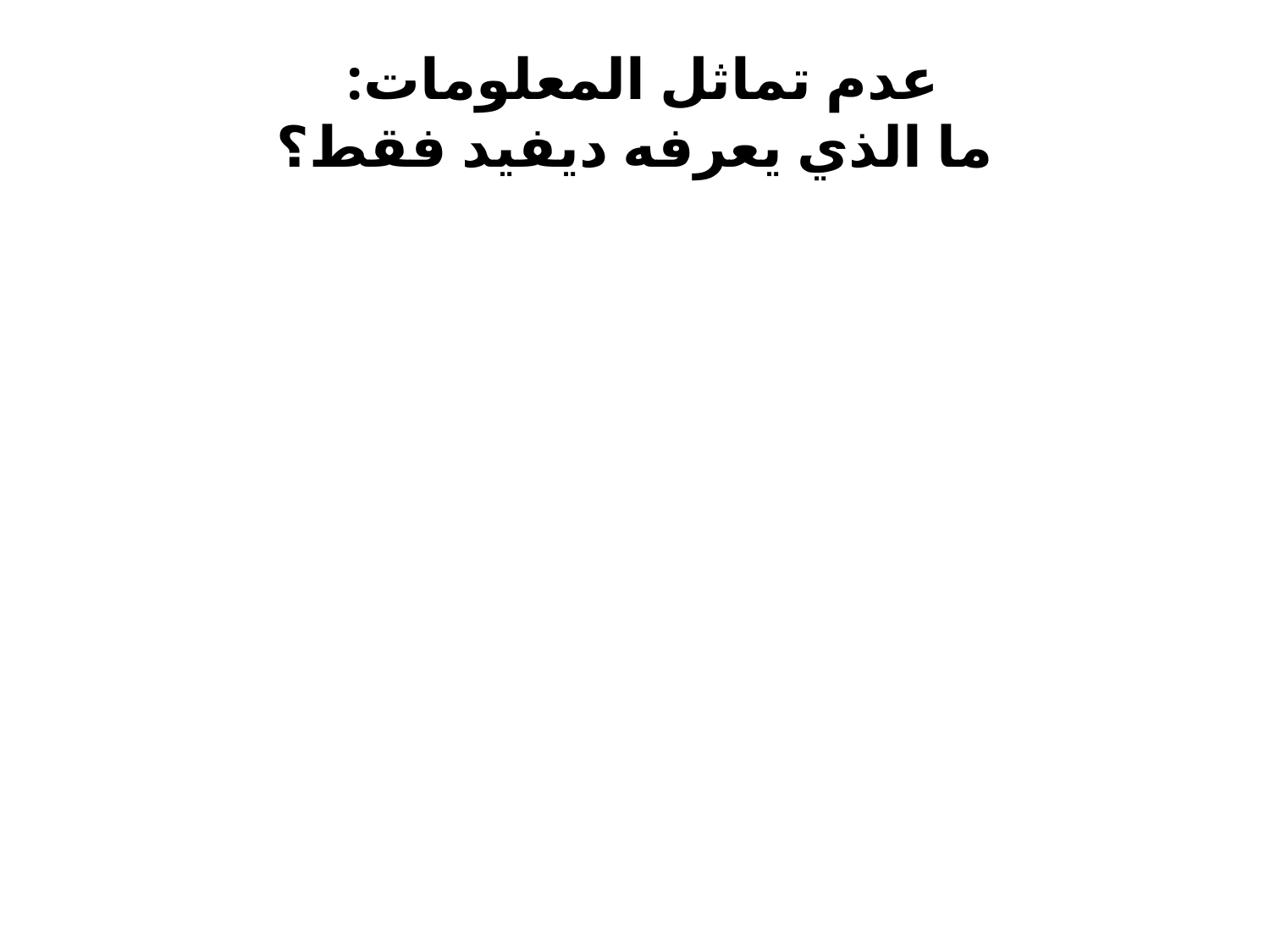

# عدم تماثل المعلومات: ما الذي يعرفه ديفيد فقط؟